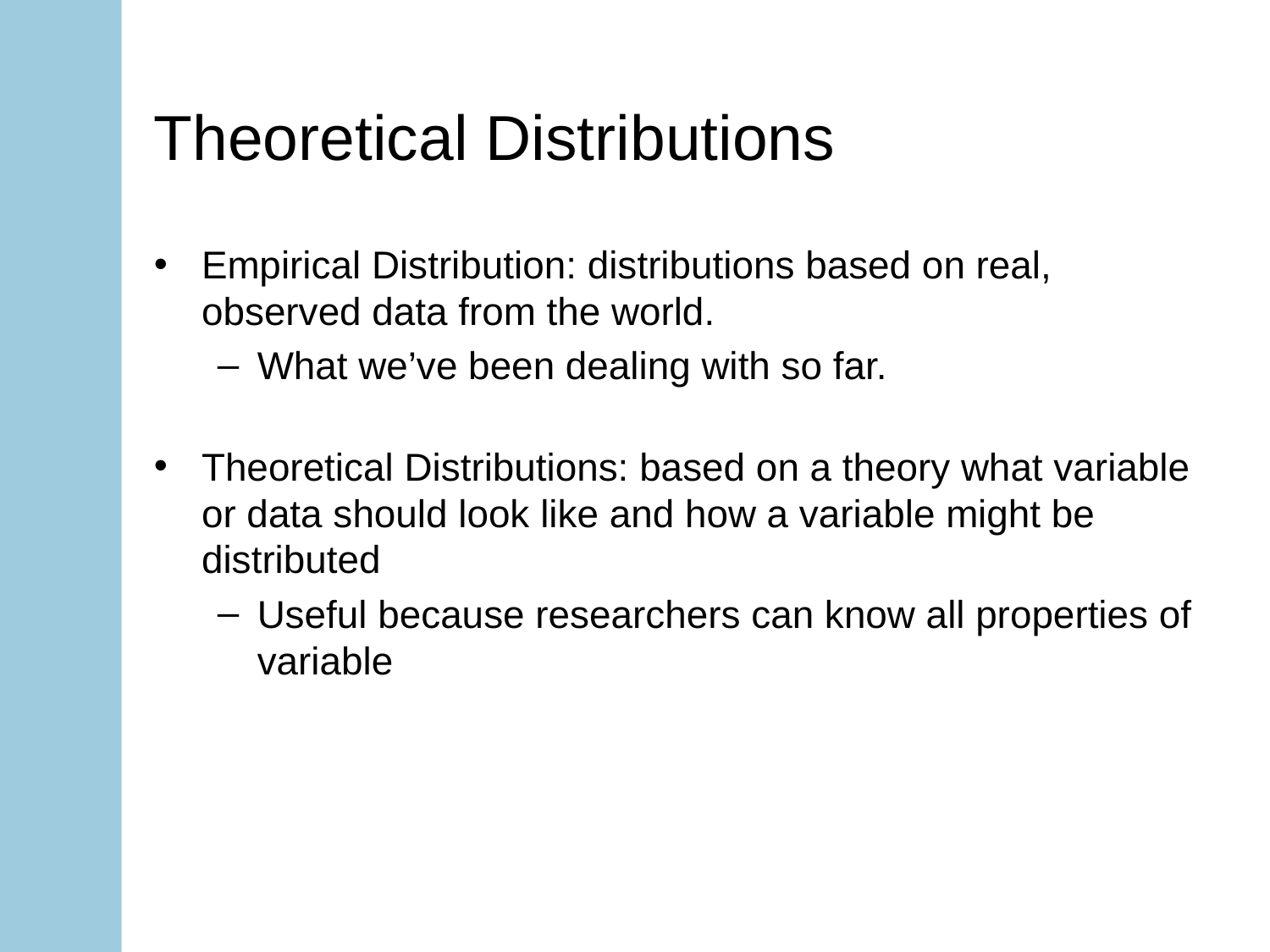

# Theoretical Distributions
Empirical Distribution: distributions based on real, observed data from the world.
What we’ve been dealing with so far.
Theoretical Distributions: based on a theory what variable or data should look like and how a variable might be distributed
Useful because researchers can know all properties of variable